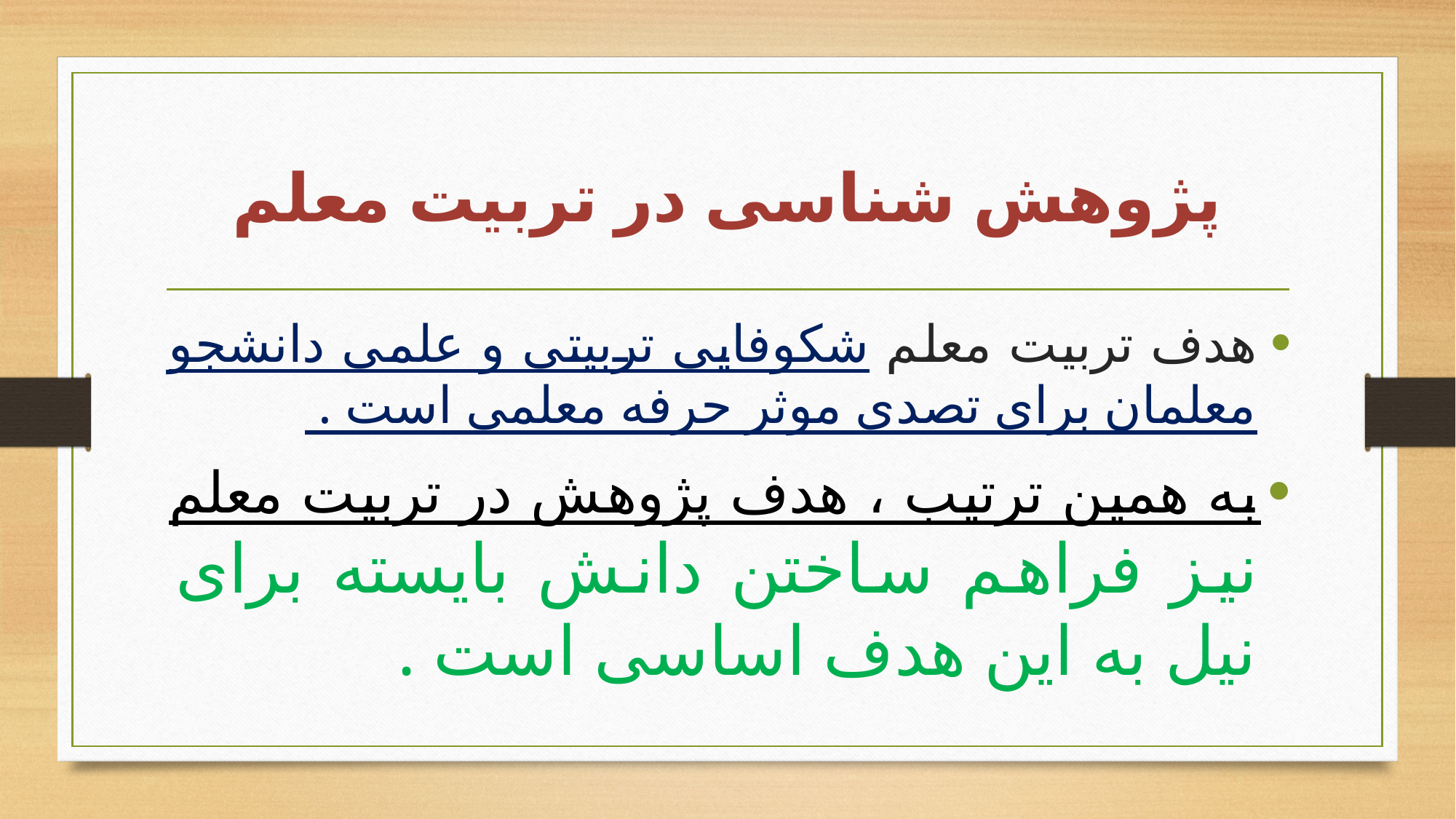

# پژوهش شناسی در تربیت معلم
هدف تربیت معلم شکوفایی تربیتی و علمی دانشجو معلمان برای تصدی موثر حرفه معلمی است .
به همین ترتیب ، هدف پژوهش در تربیت معلم نیز فراهم ساختن دانش بایسته برای نیل به این هدف اساسی است .